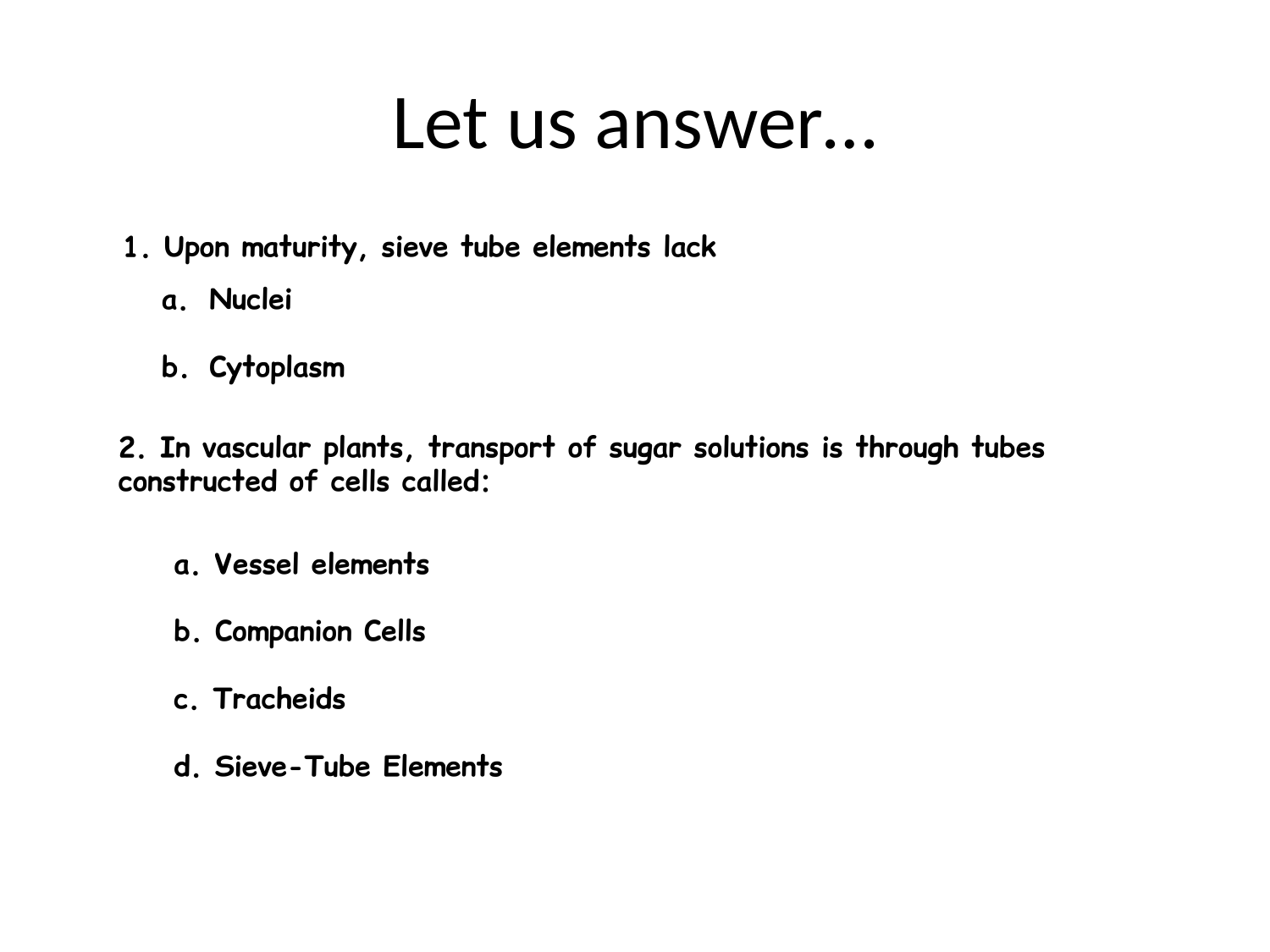

# Let us answer…
1. Upon maturity, sieve tube elements lack
Nuclei

Cytoplasm

2. In vascular plants, transport of sugar solutions is through tubes constructed of cells called:
a. Vessel elements
b. Companion Cells
c. Tracheids
d. Sieve-Tube Elements